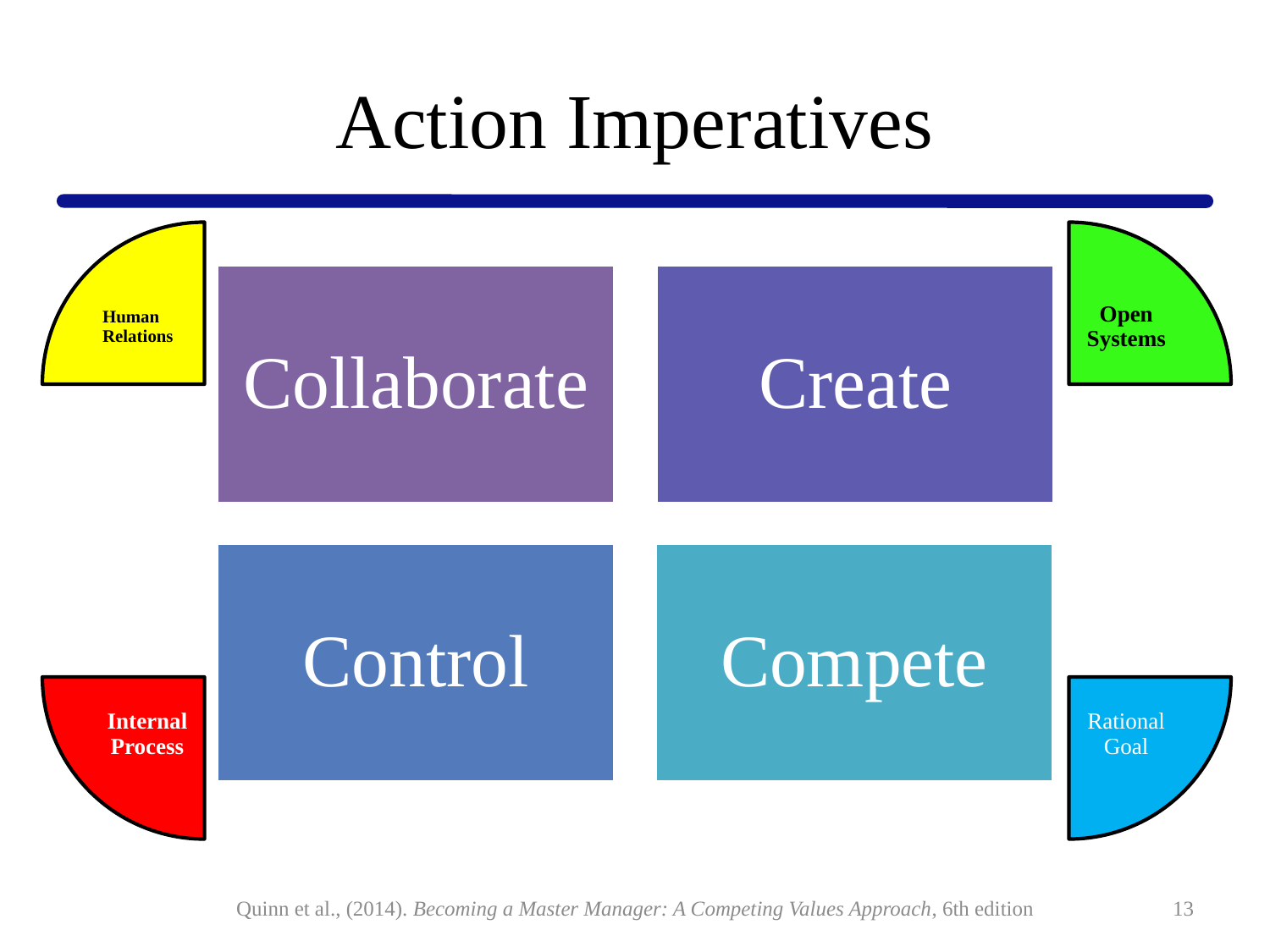

# Action Imperatives

Human Relations

Open Systems
Collaborate
Create
Control
Compete

Internal Process

Rational Goal
Quinn et al., (2014). Becoming a Master Manager: A Competing Values Approach, 6th edition
13